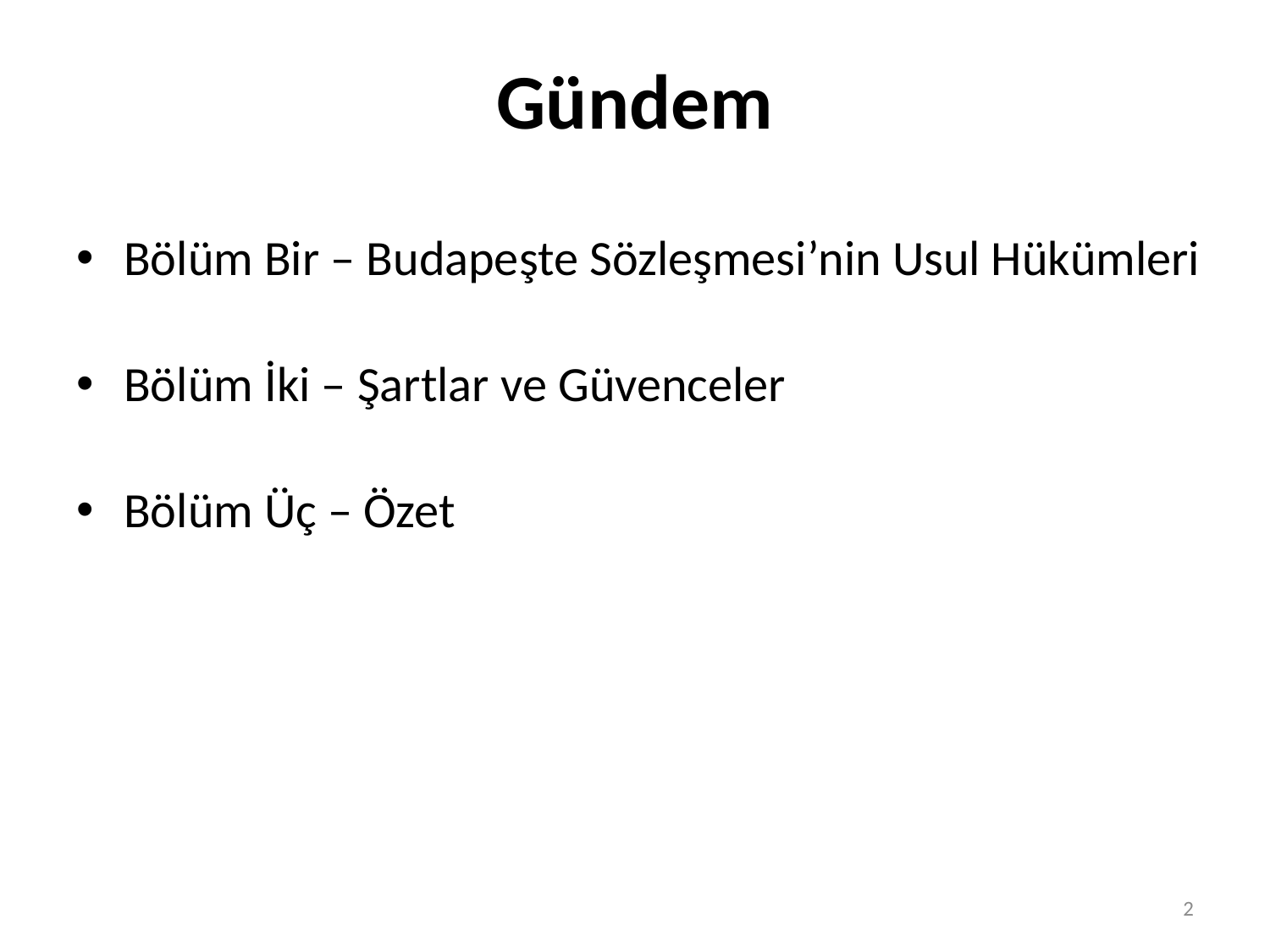

# Gündem

Bölüm Bir – Budapeşte Sözleşmesi’nin Usul Hükümleri

Bölüm İki – Şartlar ve Güvenceler

Bölüm Üç – Özet

2